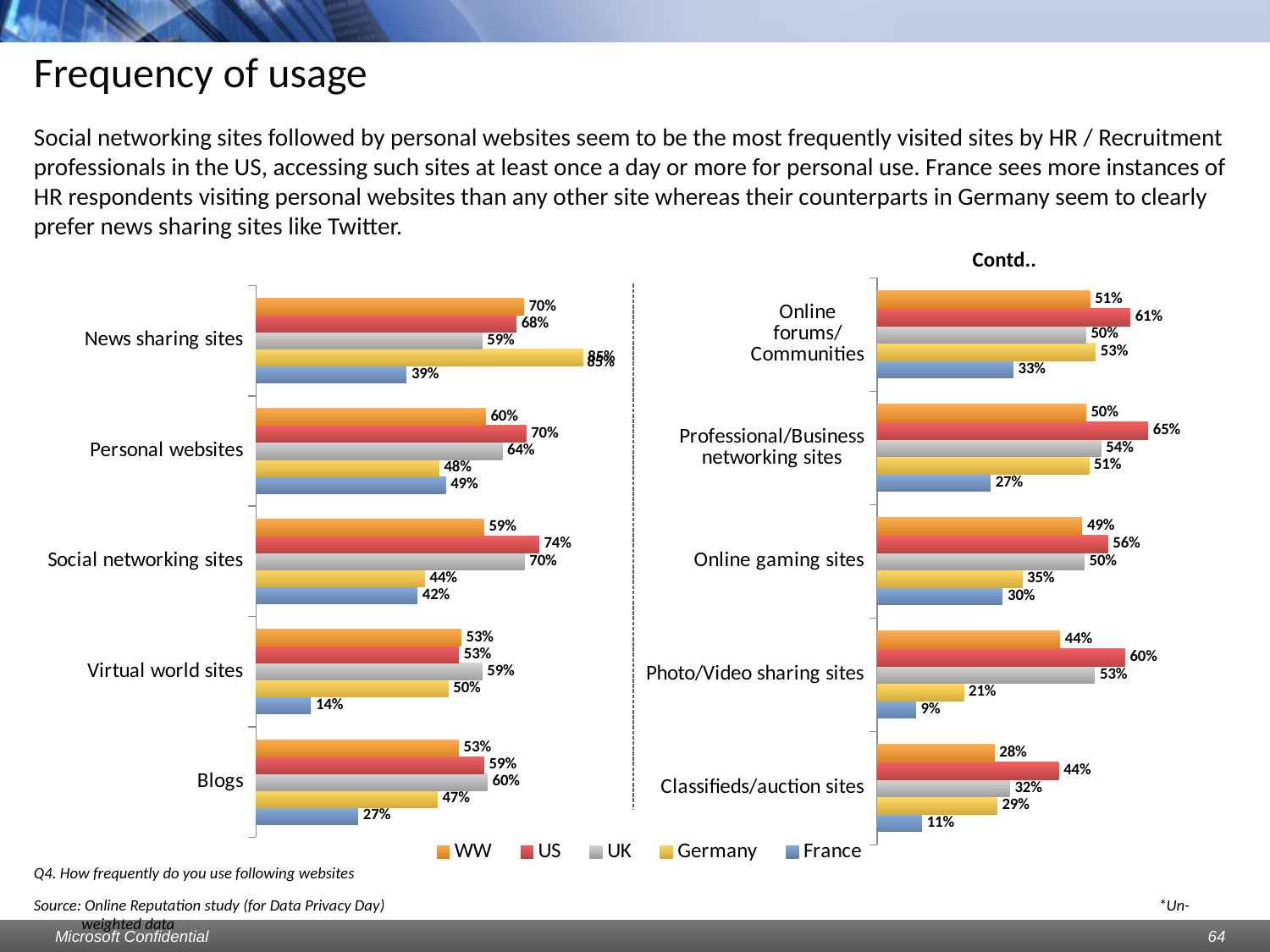

# Frequency of usage
Social networking sites followed by personal websites seem to be the most frequently visited sites by HR / Recruitment professionals in the US, accessing such sites at least once a day or more for personal use. France sees more instances of HR respondents visiting personal websites than any other site whereas their counterparts in Germany seem to clearly prefer news sharing sites like Twitter.
Contd..

### Chart

| Category | France | Germany | UK | US | WW |
|---|---|---|---|---|---|
| Blogs | 0.265625 | 0.471698113207548 | 0.6018518518518526 | 0.5932203389830505 | 0.5273631840795999 |
| Virtual world sites | 0.14285714285714346 | 0.5 | 0.5882352941176454 | 0.5277777777777778 | 0.5336787564766861 |
| Social networking sites | 0.41988950276243203 | 0.4390243902439039 | 0.6984126984126984 | 0.7358490566037791 | 0.5929078014184397 |
| Personal websites | 0.4931506849315068 | 0.4761904761904769 | 0.6406250000000029 | 0.7021276595744687 | 0.5973154362416105 |
| News sharing sites | 0.39130434782608803 | 0.8513513513513513 | 0.5882352941176454 | 0.6770186335403764 | 0.6962305986696231 |

### Chart

| Category | France | Germany | UK | US | WW |
|---|---|---|---|---|---|
| Classifieds/auction sites | 0.10843373493975941 | 0.2894736842105264 | 0.3202247191011238 | 0.43795620437956423 | 0.28315946348733234 |
| Photo/Video sharing sites | 0.09411764705882353 | 0.20930232558139625 | 0.5254237288135594 | 0.5978835978835979 | 0.4413793103448289 |
| Online gaming sites | 0.303030303030303 | 0.3500000000000003 | 0.5 | 0.556338028169014 | 0.49488054607508664 |
| Professional/Business networking sites | 0.2739726027397271 | 0.5112359550561798 | 0.5405405405405407 | 0.6536312849162011 | 0.5038402457757295 |
| Online forums/Communities | 0.32857142857142857 | 0.5272727272727266 | 0.5037037037037035 | 0.6106870229007636 | 0.5134529147982041 |
85%

### Chart

| Category | France | Germany | UK | US | WW |
|---|---|---|---|---|---|
|  | None | None | None | None | None |
|  | None | None | None | None | None |
|  | None | None | None | None | None |
|  | None | None | None | None | None |
|  | None | None | None | None | None |
Q4. How frequently do you use following websites
Source: Online Reputation study (for Data Privacy Day) 						                 *Un-weighted data